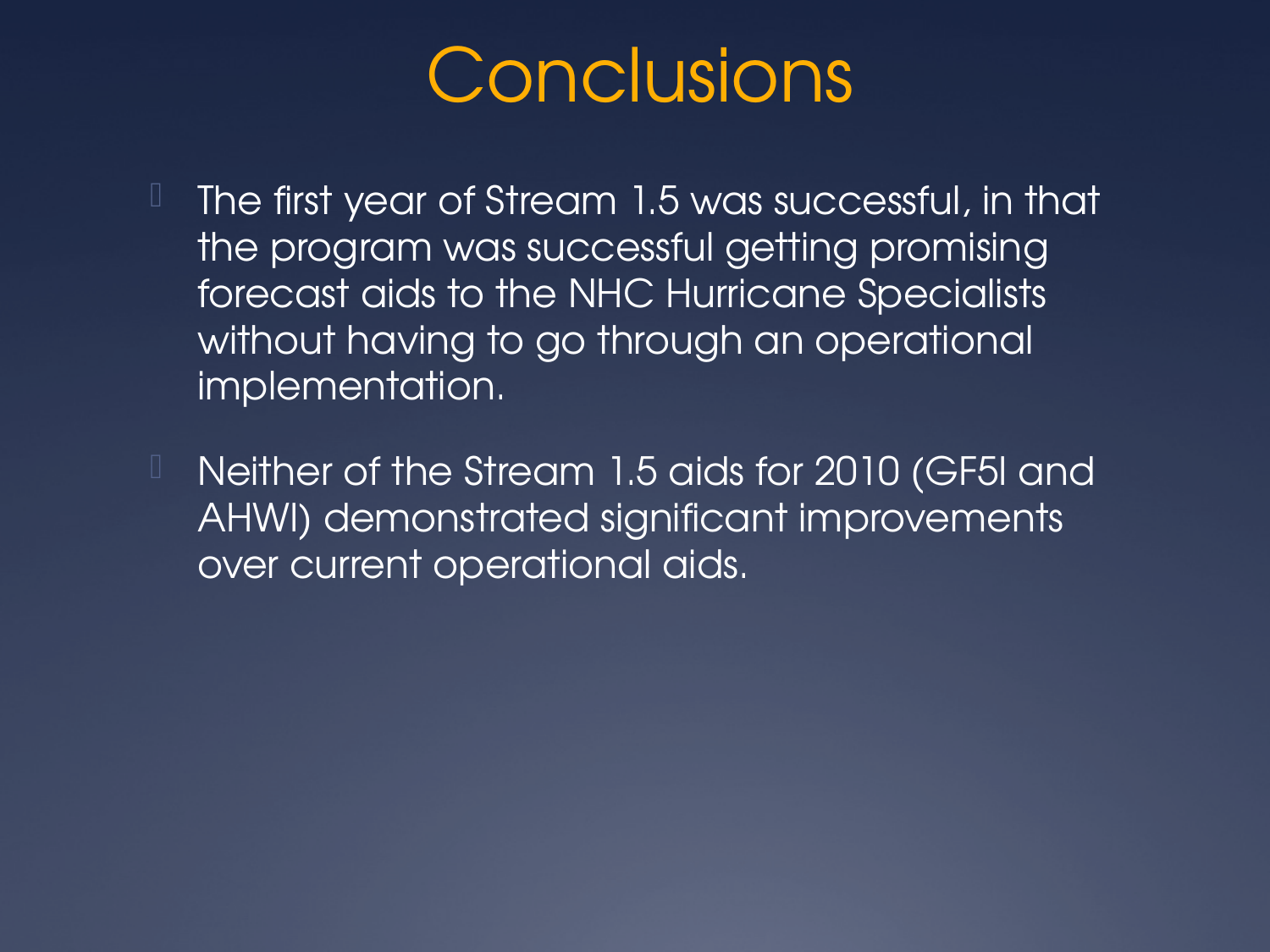

# Conclusions
The first year of Stream 1.5 was successful, in that the program was successful getting promising forecast aids to the NHC Hurricane Specialists without having to go through an operational implementation.
Neither of the Stream 1.5 aids for 2010 (GF5I and AHWI) demonstrated significant improvements over current operational aids.